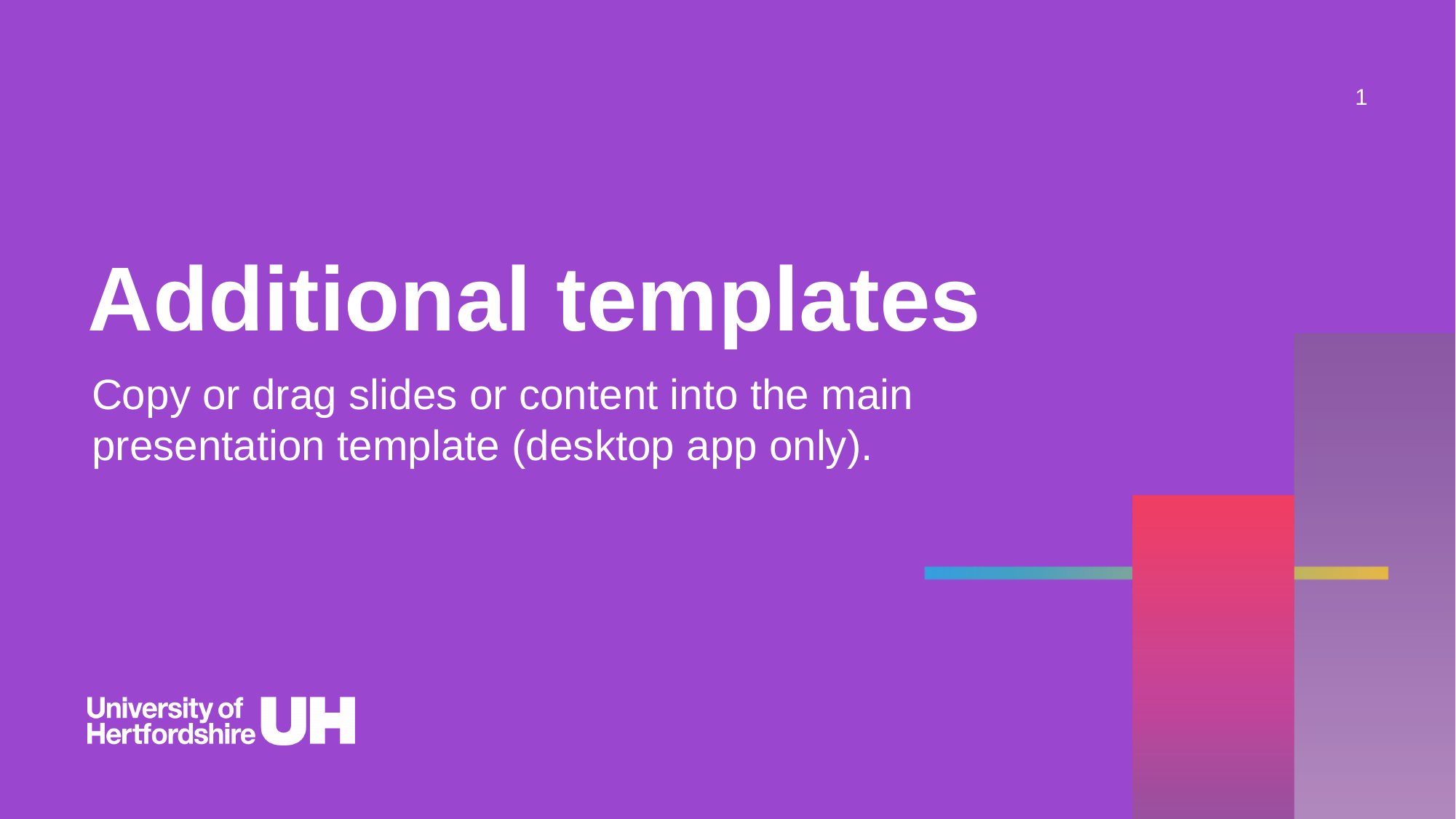

# Additional templates
Copy or drag slides or content into the main presentation template (desktop app only).